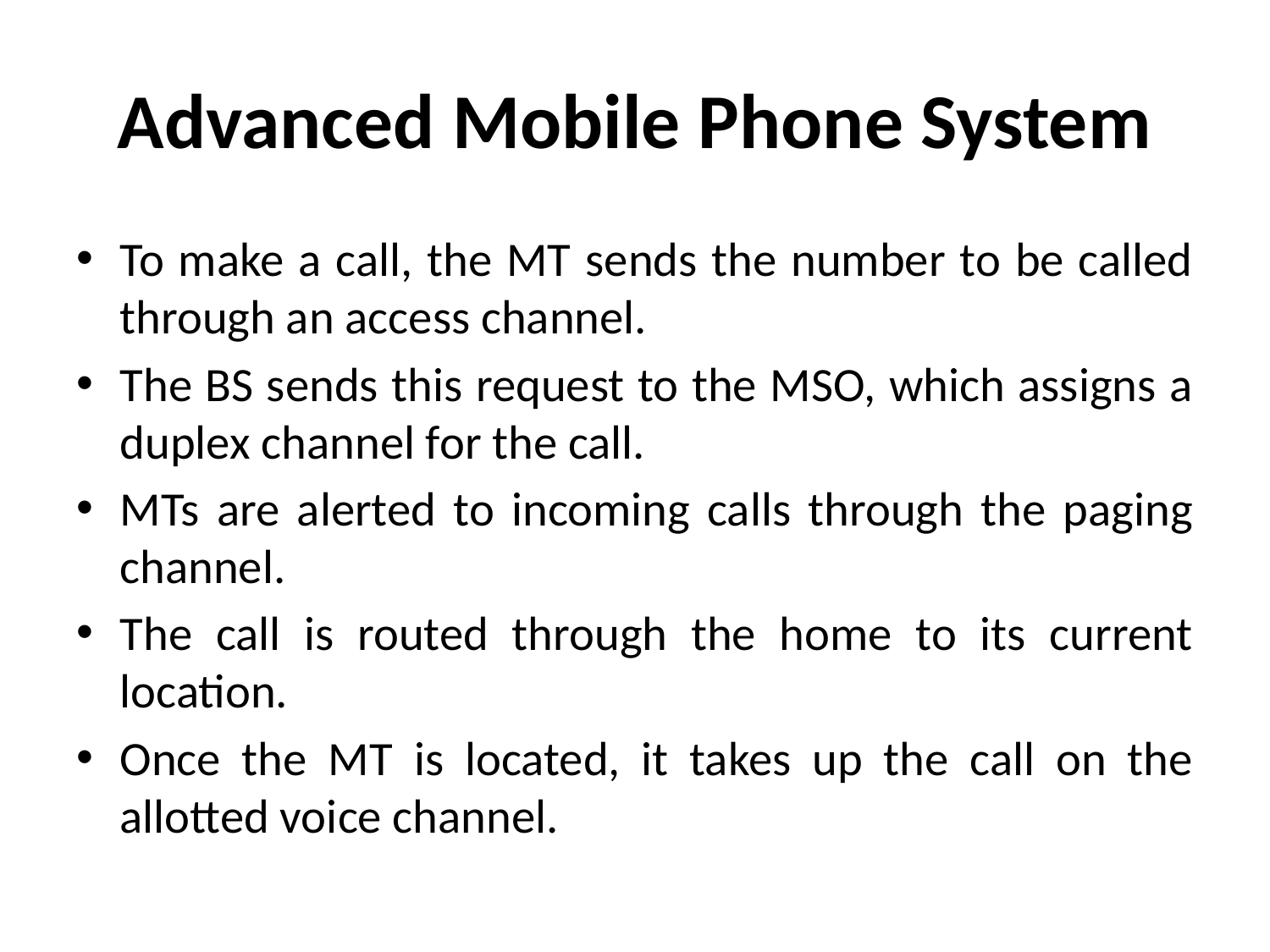

# Advanced Mobile Phone System
To make a call, the MT sends the number to be called through an access channel.
The BS sends this request to the MSO, which assigns a duplex channel for the call.
MTs are alerted to incoming calls through the paging channel.
The call is routed through the home to its current location.
Once the MT is located, it takes up the call on the allotted voice channel.